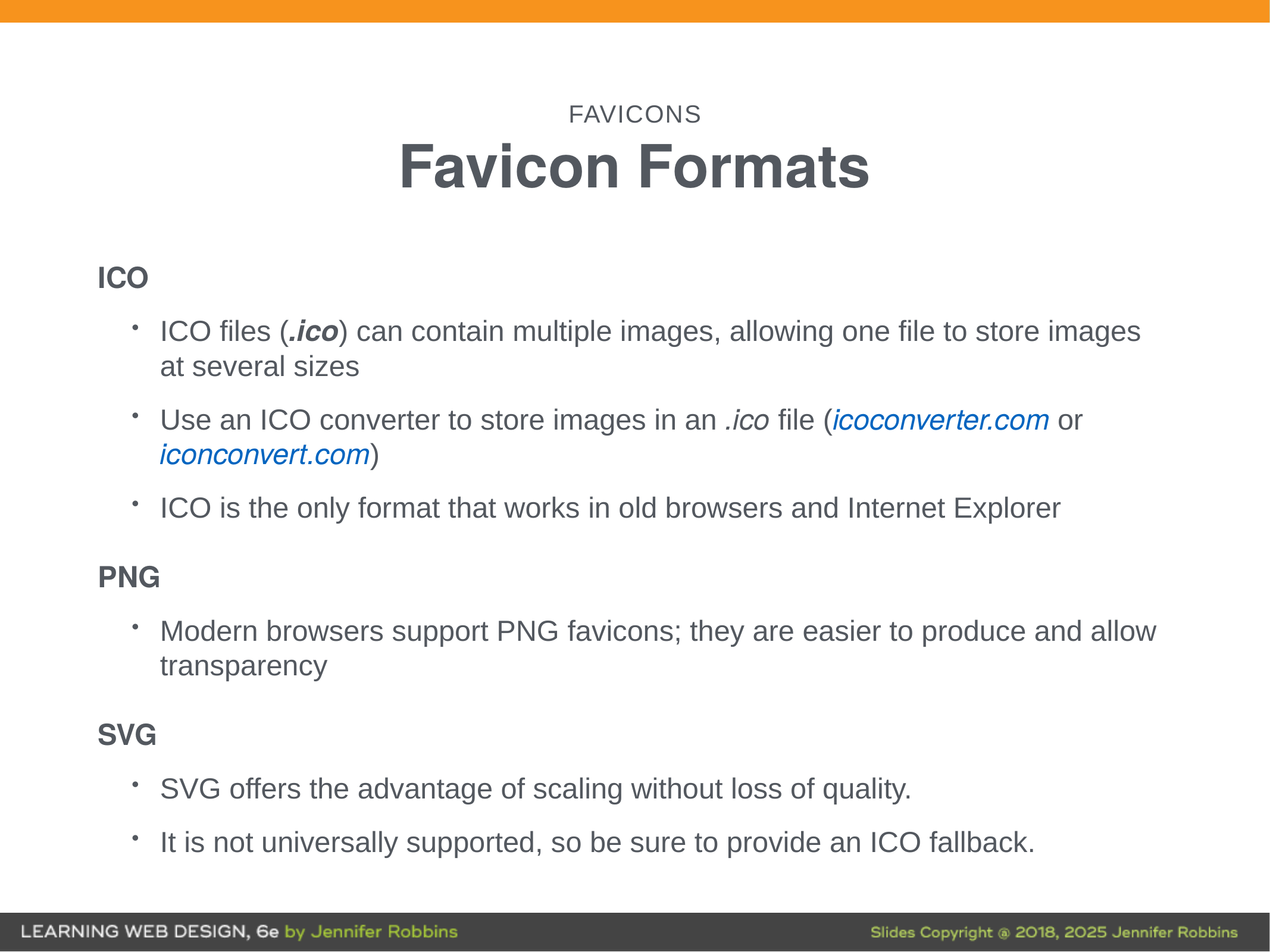

# FAVICONS
Favicon Formats
ICO
ICO files (.ico) can contain multiple images, allowing one file to store images at several sizes
Use an ICO converter to store images in an .ico file (icoconverter.com or iconconvert.com)
ICO is the only format that works in old browsers and Internet Explorer
PNG
Modern browsers support PNG favicons; they are easier to produce and allow transparency
SVG
SVG offers the advantage of scaling without loss of quality.
It is not universally supported, so be sure to provide an ICO fallback.